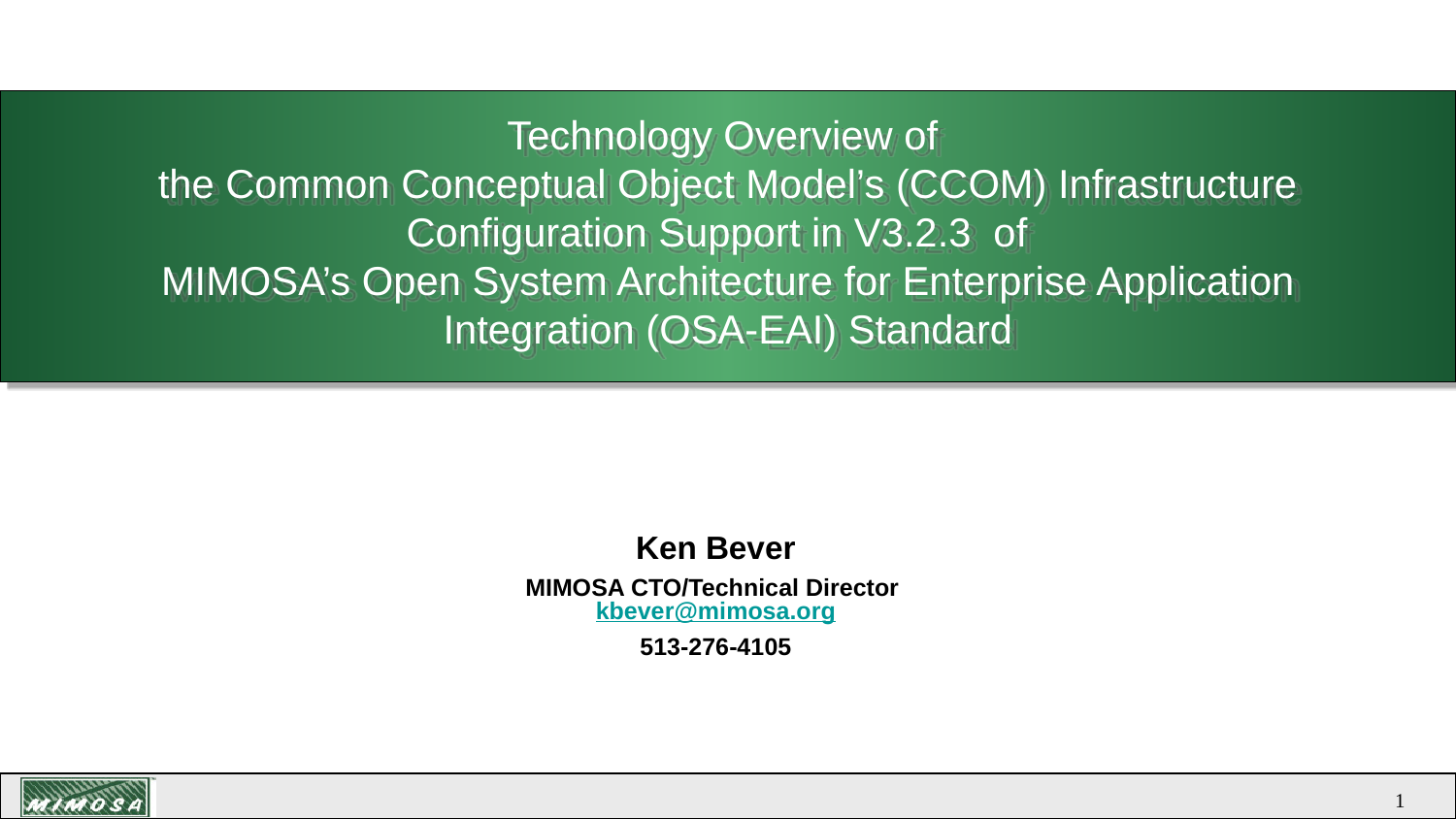

# Technology Overview of the Common Conceptual Object Model’s (CCOM) Infrastructure Configuration Support in V3.2.3  of MIMOSA’s Open System Architecture for Enterprise Application Integration (OSA-EAI) Standard
June 2010
Ken Bever
MIMOSA CTO/Technical Director kbever@mimosa.org
513-276-4105
1